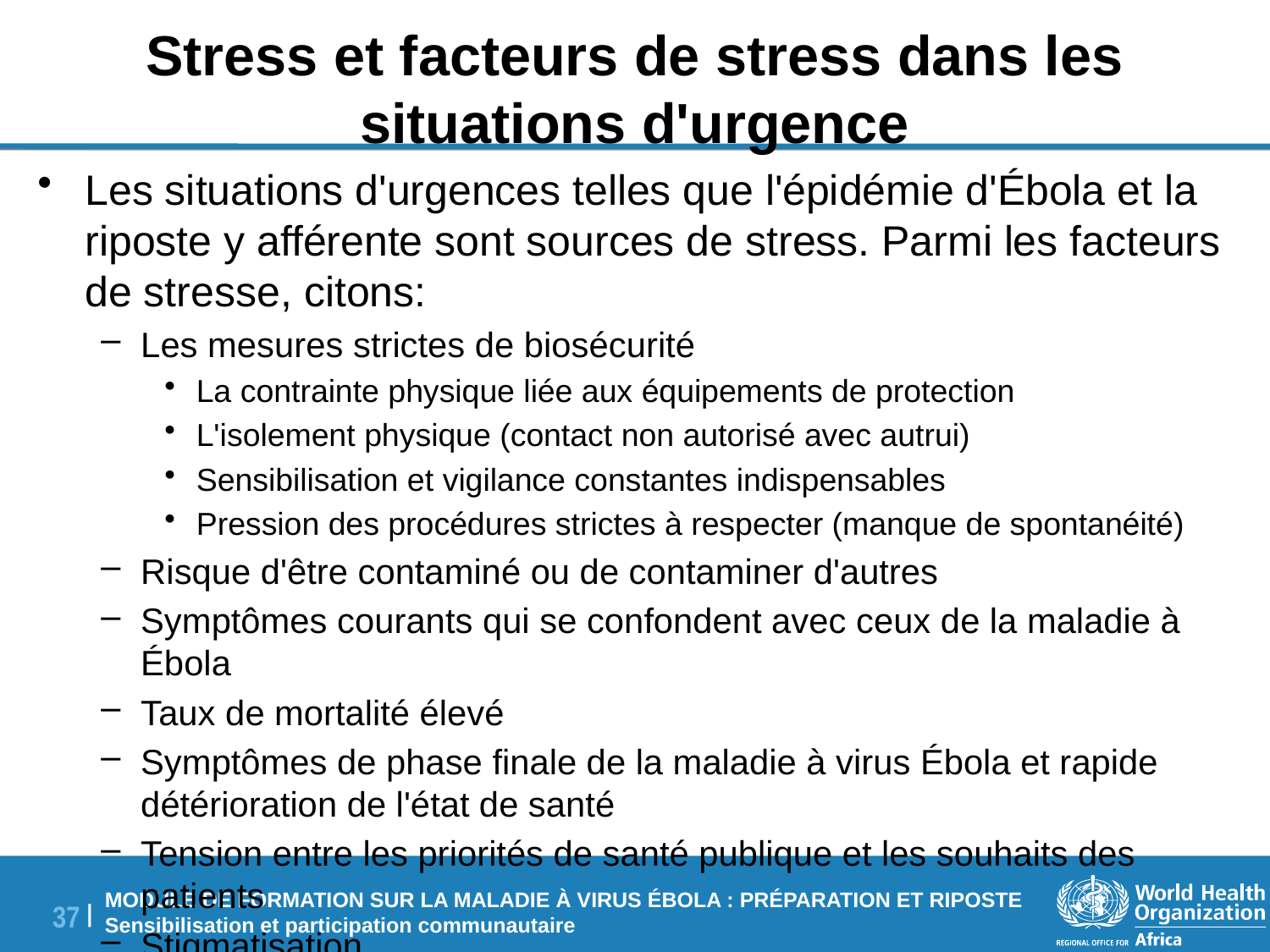

# Stress et facteurs de stress dans les situations d'urgence
Les situations d'urgences telles que l'épidémie d'Ébola et la riposte y afférente sont sources de stress. Parmi les facteurs de stresse, citons:
Les mesures strictes de biosécurité
La contrainte physique liée aux équipements de protection
L'isolement physique (contact non autorisé avec autrui)
Sensibilisation et vigilance constantes indispensables
Pression des procédures strictes à respecter (manque de spontanéité)
Risque d'être contaminé ou de contaminer d'autres
Symptômes courants qui se confondent avec ceux de la maladie à Ébola
Taux de mortalité élevé
Symptômes de phase finale de la maladie à virus Ébola et rapide détérioration de l'état de santé
Tension entre les priorités de santé publique et les souhaits des patients
Stigmatisation
Répercussions de la flambée épidémique sur les communautés et les familles